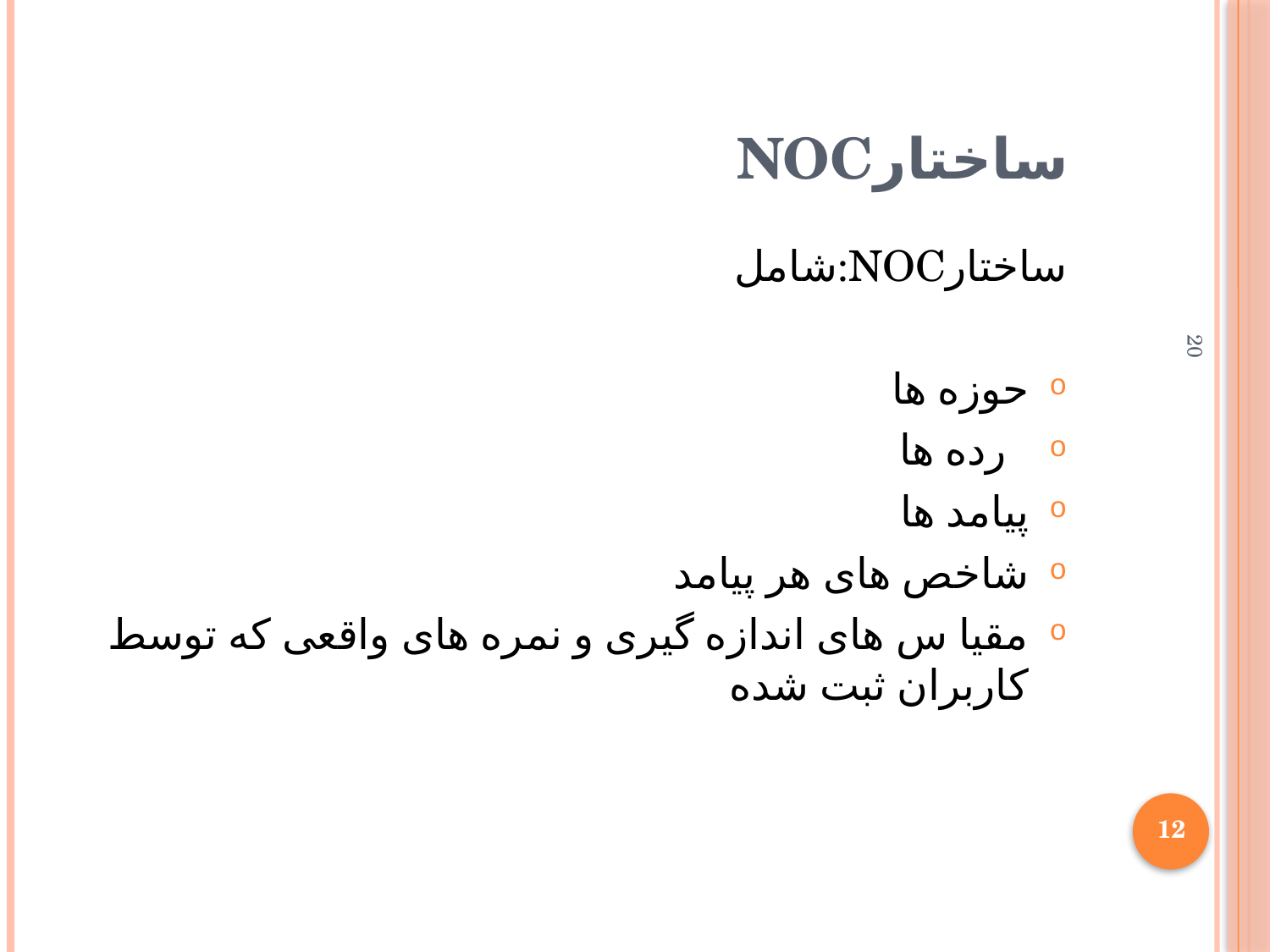

# NOCساختار
 شامل:NOCساختار

حوزه ها
  رده ها
پیامد ها
شاخص های هر پیامد
مقیا س های اندازه گیری و نمره های واقعی که توسط کاربران ثبت شده

20
12